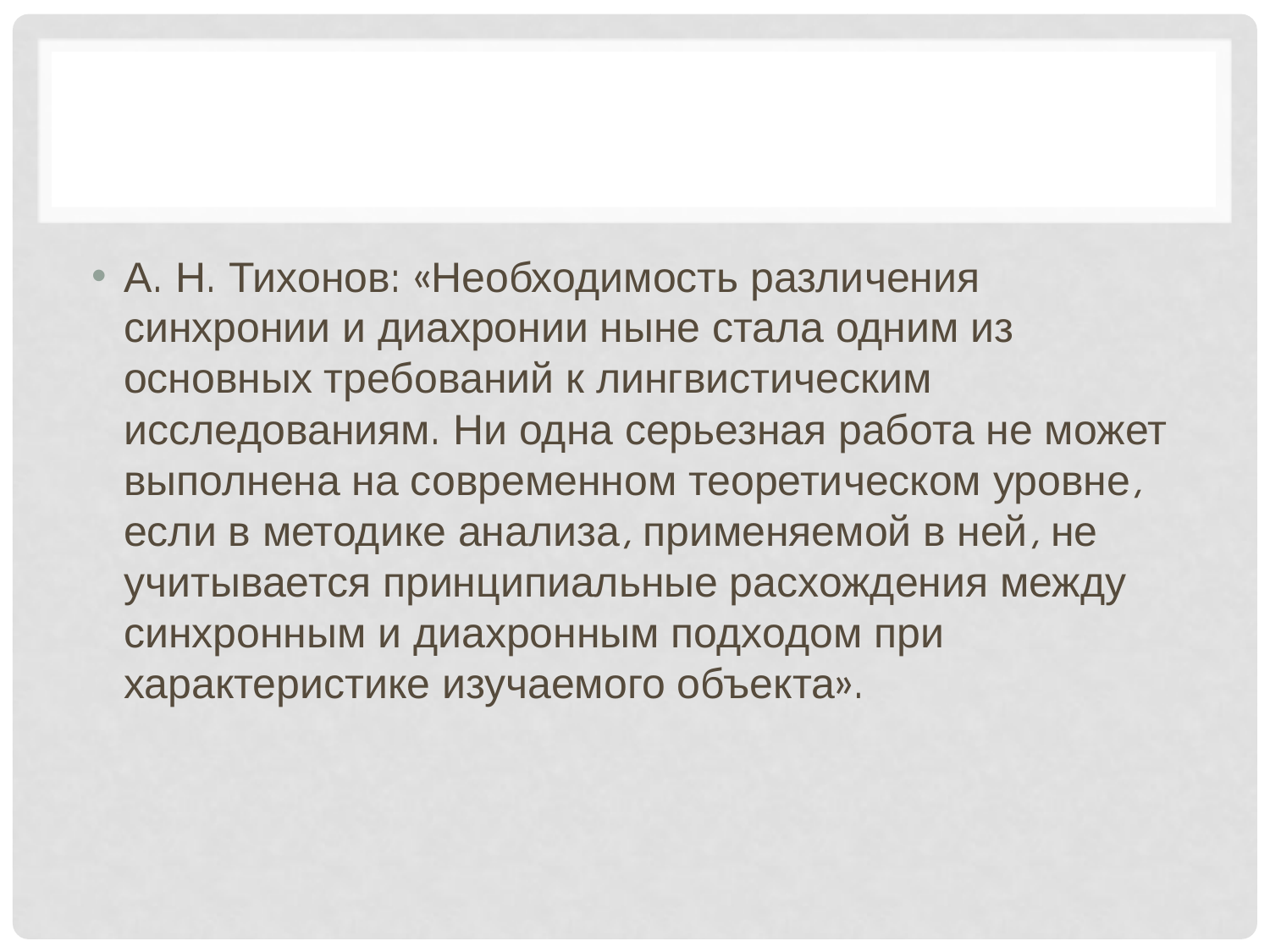

#
А. Н. Тихонов: «Необходимость различения синхронии и диахронии ныне стала одним из основных требований к лингвистическим исследованиям. Ни одна серьезная работа не может выполнена на современном теоретическом уровне, если в методике анализа, применяемой в ней, не учитывается принципиальные расхождения между синхронным и диахронным подходом при характеристике изучаемого объекта».